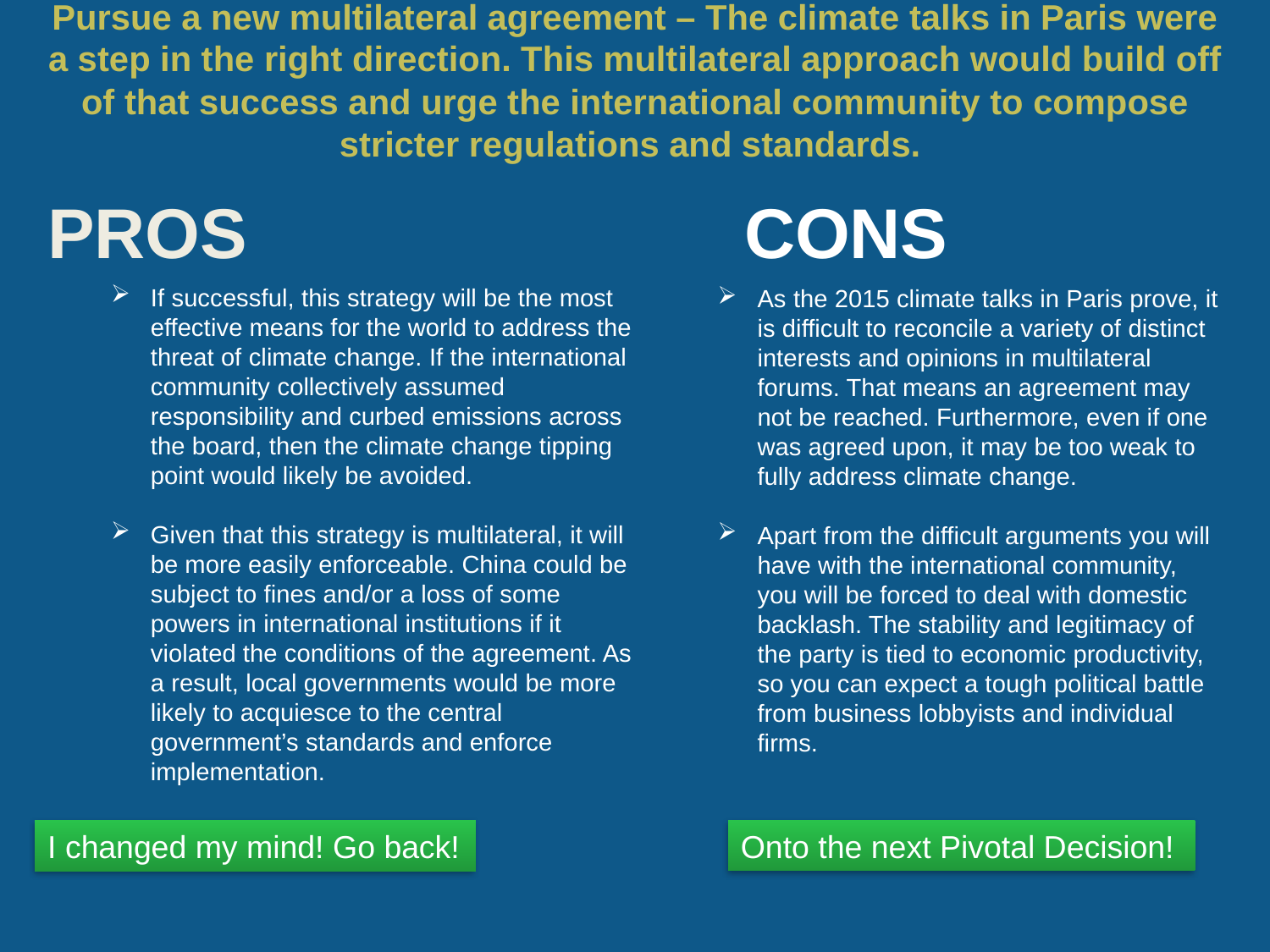

# Pursue a new multilateral agreement – The climate talks in Paris were a step in the right direction. This multilateral approach would build off of that success and urge the international community to compose stricter regulations and standards.
If successful, this strategy will be the most effective means for the world to address the threat of climate change. If the international community collectively assumed responsibility and curbed emissions across the board, then the climate change tipping point would likely be avoided.

Given that this strategy is multilateral, it will be more easily enforceable. China could be subject to fines and/or a loss of some powers in international institutions if it violated the conditions of the agreement. As a result, local governments would be more likely to acquiesce to the central government’s standards and enforce implementation.
As the 2015 climate talks in Paris prove, it is difficult to reconcile a variety of distinct interests and opinions in multilateral forums. That means an agreement may not be reached. Furthermore, even if one was agreed upon, it may be too weak to fully address climate change.

Apart from the difficult arguments you will have with the international community, you will be forced to deal with domestic backlash. The stability and legitimacy of the party is tied to economic productivity, so you can expect a tough political battle from business lobbyists and individual firms.